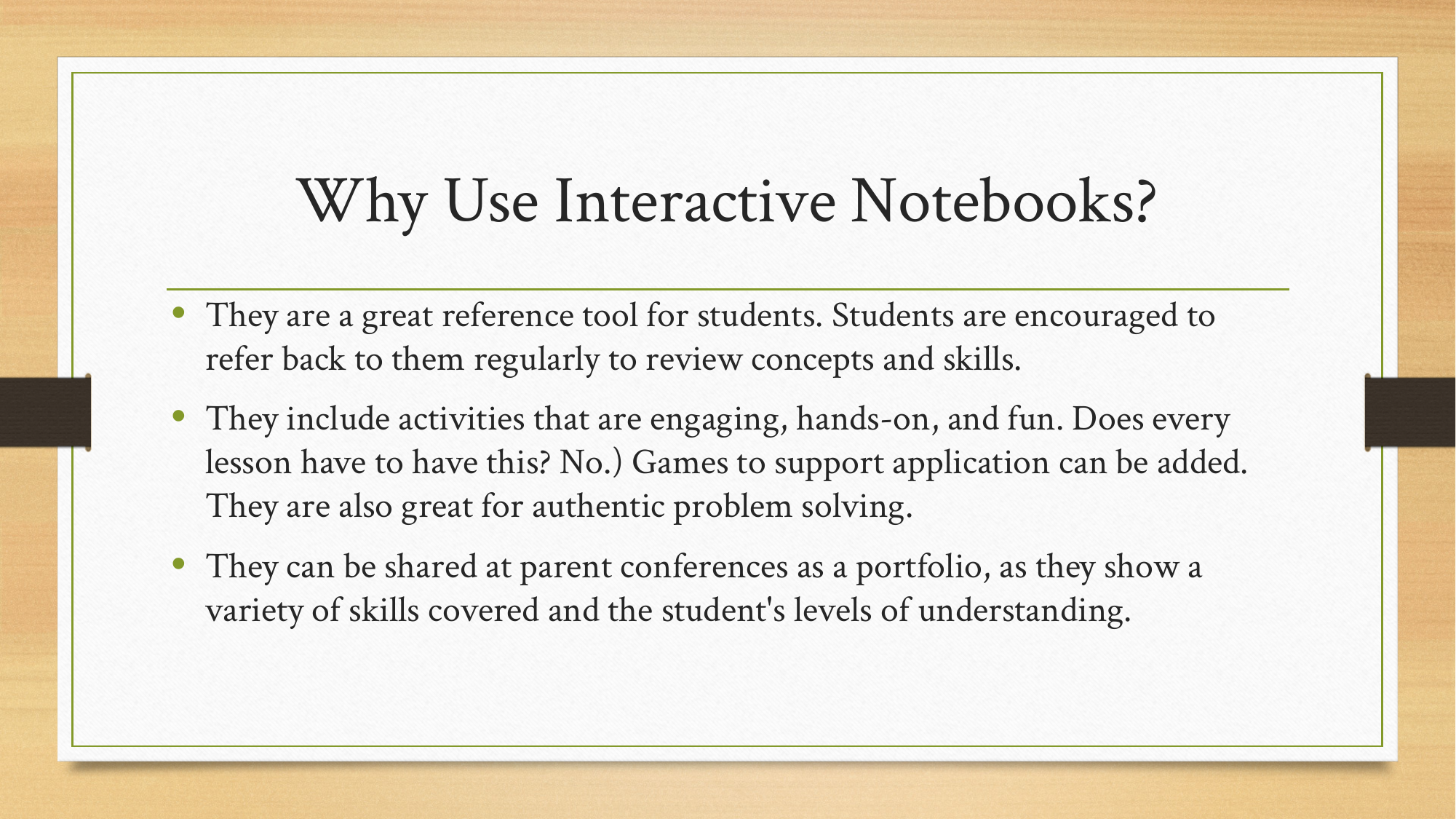

# Why Use Interactive Notebooks?
They are a great reference tool for students. Students are encouraged to refer back to them regularly to review concepts and skills.
They include activities that are engaging, hands-on, and fun. Does every lesson have to have this? No.) Games to support application can be added.  They are also great for authentic problem solving.
They can be shared at parent conferences as a portfolio, as they show a variety of skills covered and the student's levels of understanding.